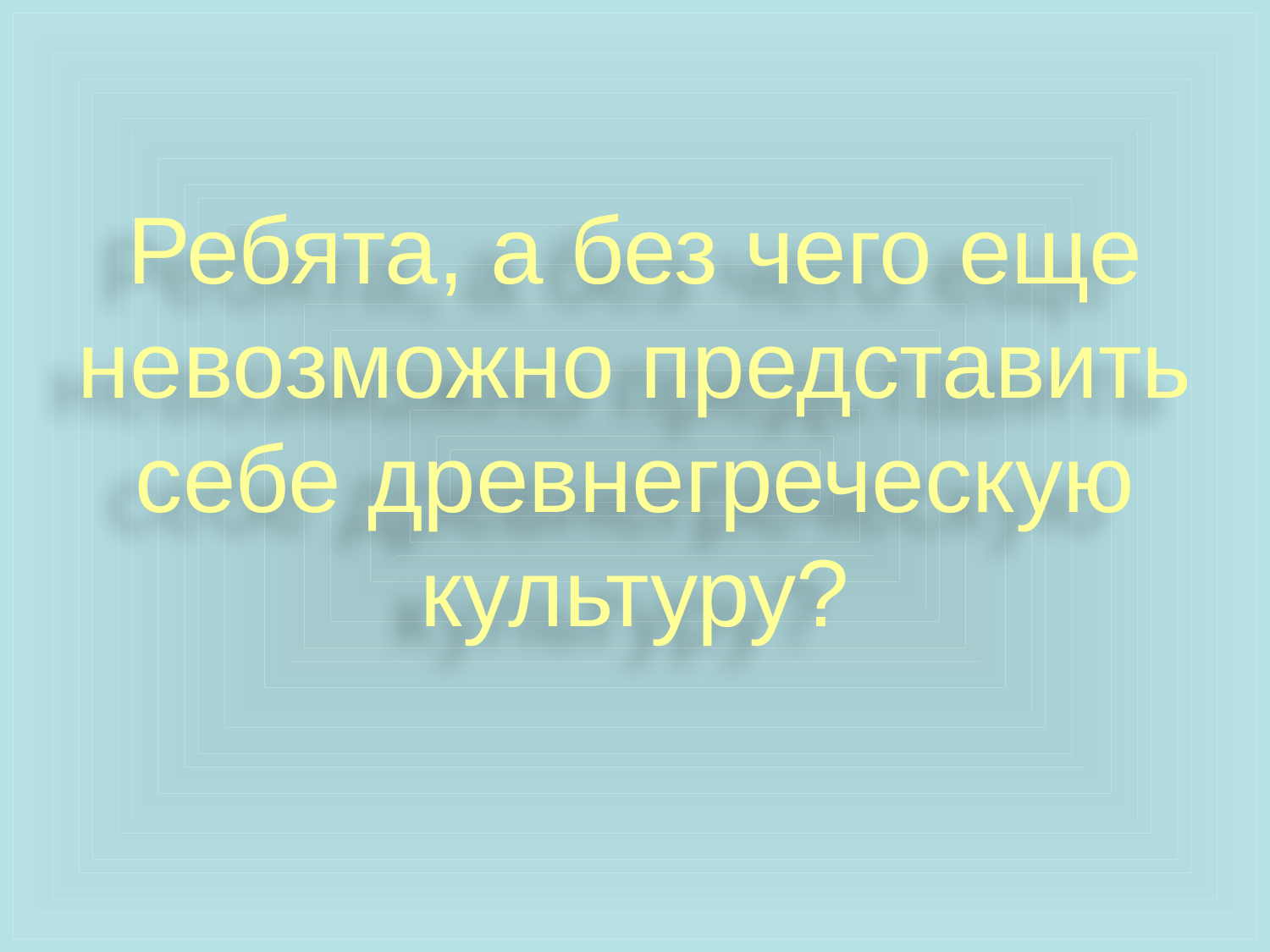

# Ребята, а без чего еще невозможно представить себе древнегреческую культуру?